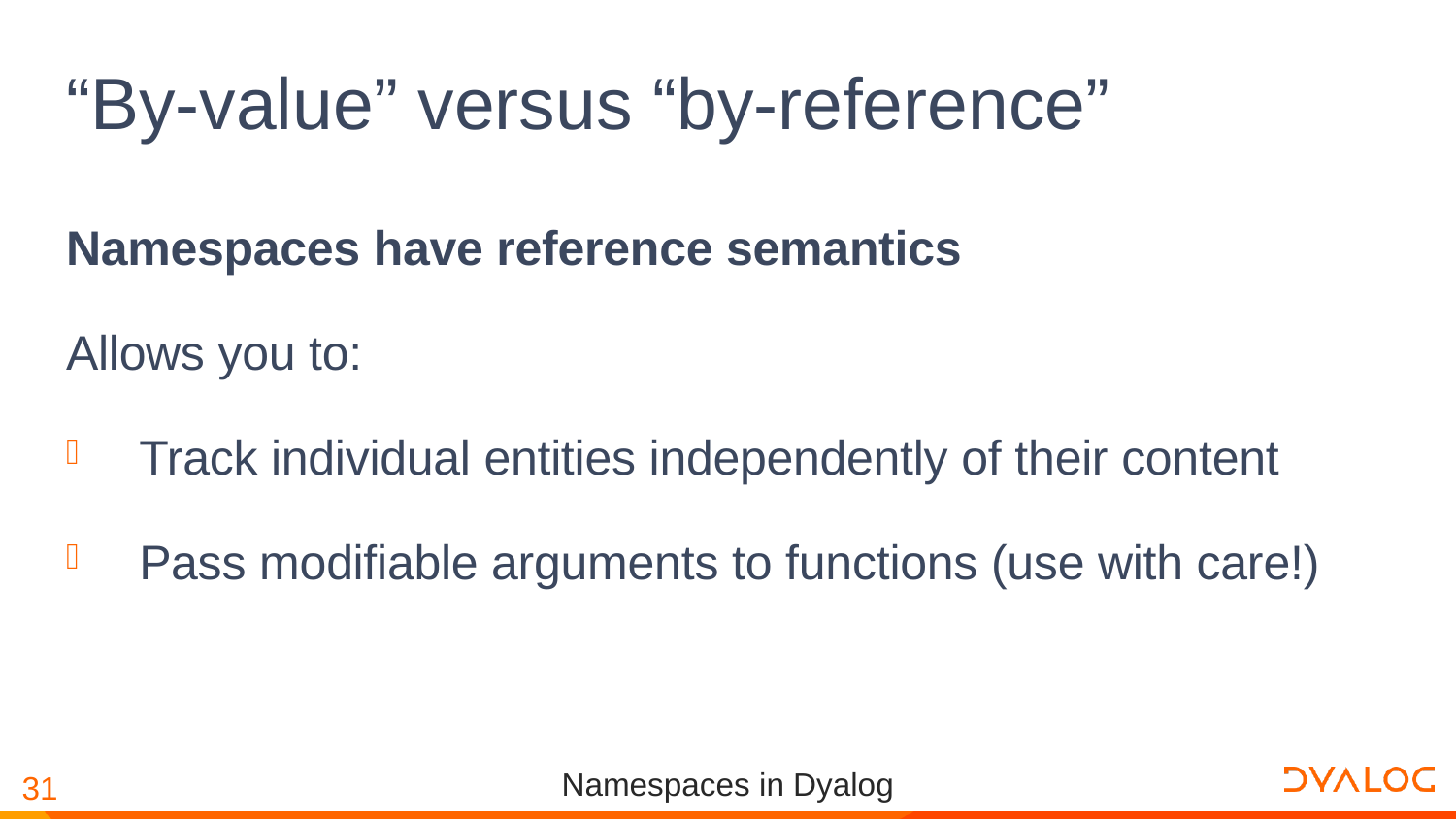

# “By-value” versus “by-reference”
Namespaces have reference semantics

Allows you to:

Track individual entities independently of their content

Pass modifiable arguments to functions (use with care!)